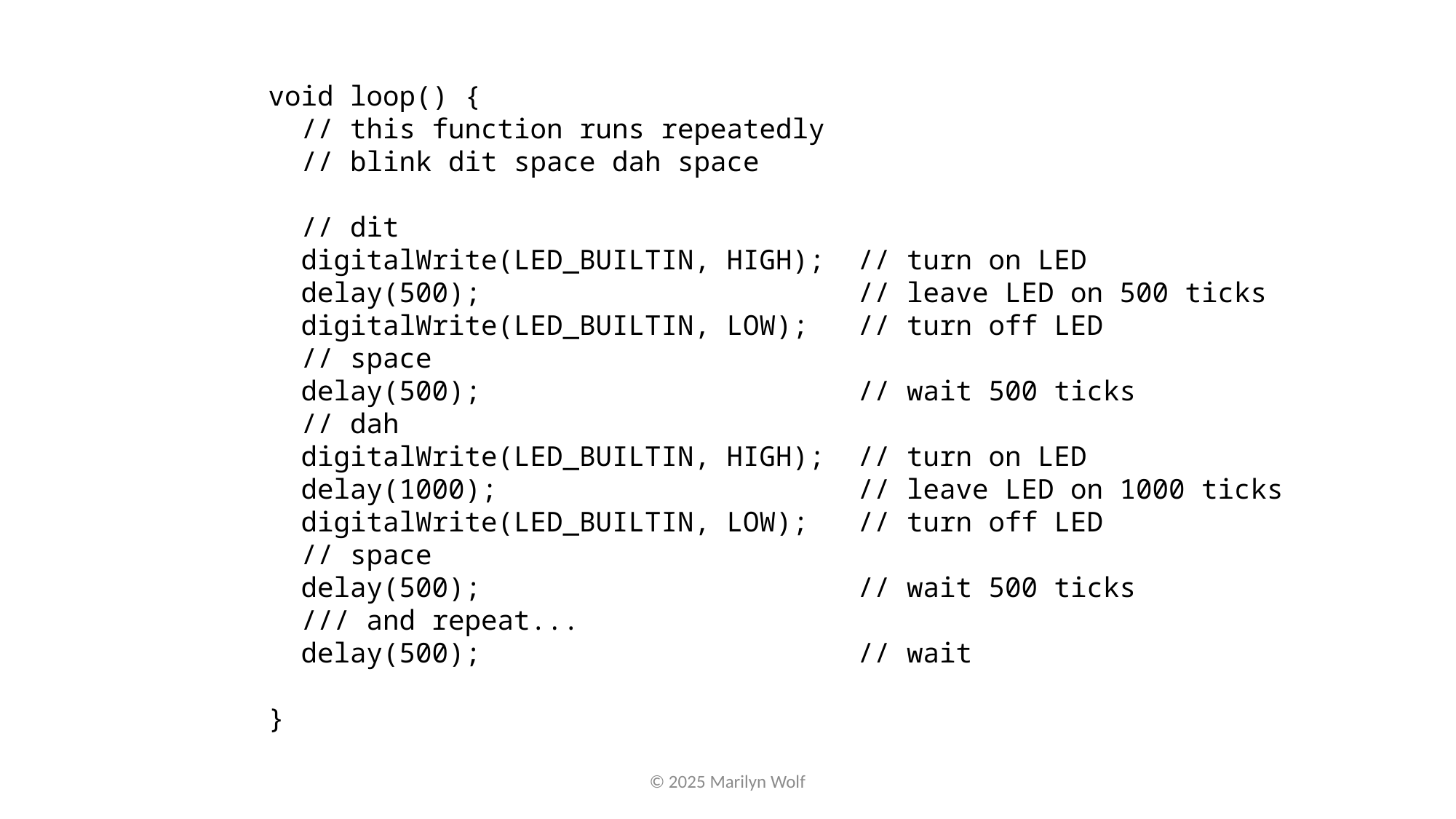

void loop() {
  // this function runs repeatedly
  // blink dit space dah space

  // dit
  digitalWrite(LED_BUILTIN, HIGH);  // turn on LED
  delay(500);                       // leave LED on 500 ticks
  digitalWrite(LED_BUILTIN, LOW);   // turn off LED
  // space
  delay(500);                       // wait 500 ticks
  // dah
  digitalWrite(LED_BUILTIN, HIGH);  // turn on LED
  delay(1000);                      // leave LED on 1000 ticks
  digitalWrite(LED_BUILTIN, LOW);   // turn off LED
  // space
  delay(500);                       // wait 500 ticks
  /// and repeat...
  delay(500);                       // wait

}
© 2025 Marilyn Wolf